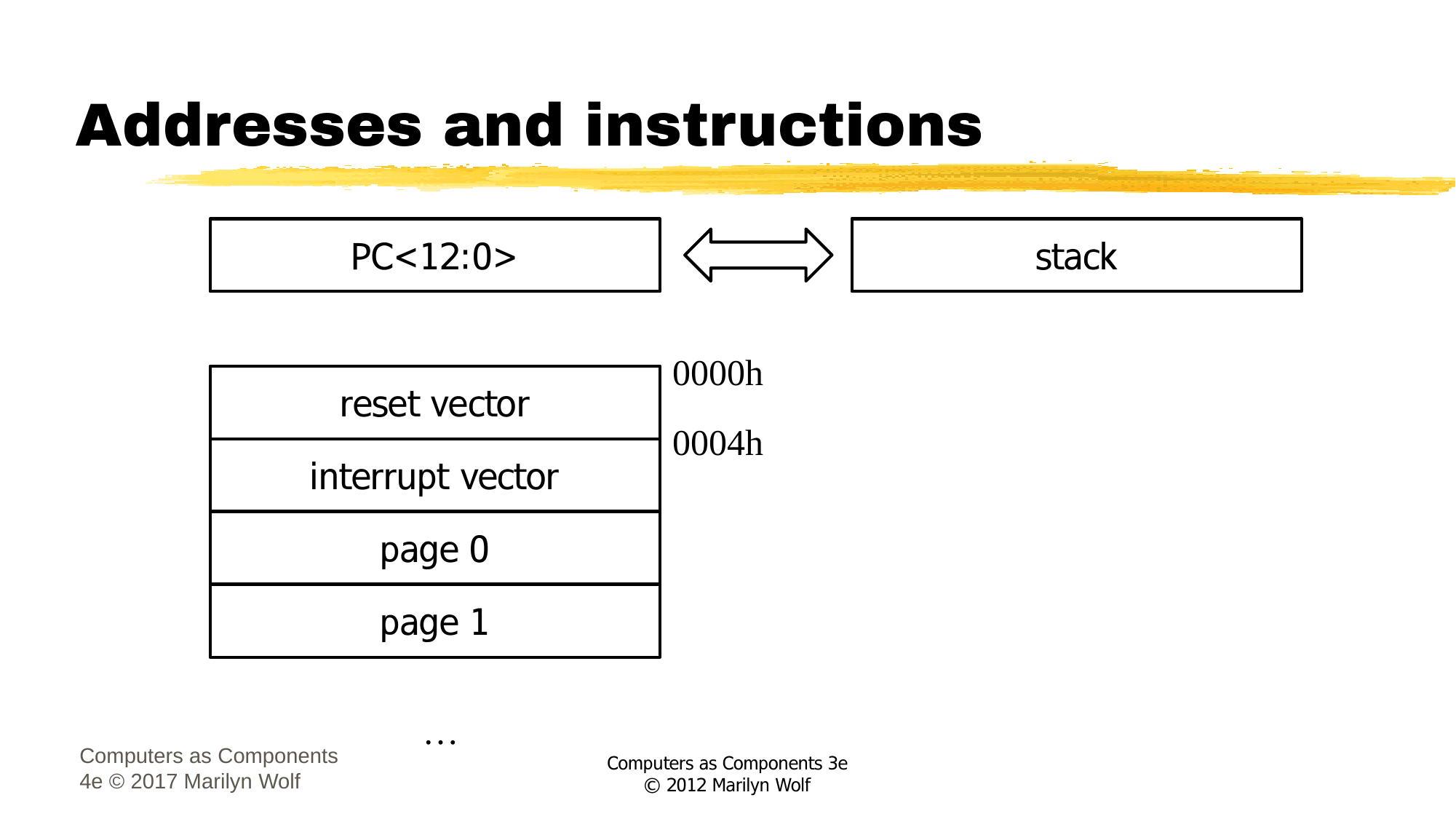

# Addresses and instructions
PC<12:0>
stack

0000h
reset vector
0004h
interrupt vector
page 0
page 1
…
Computers as Components 4e © 2017 Marilyn Wolf